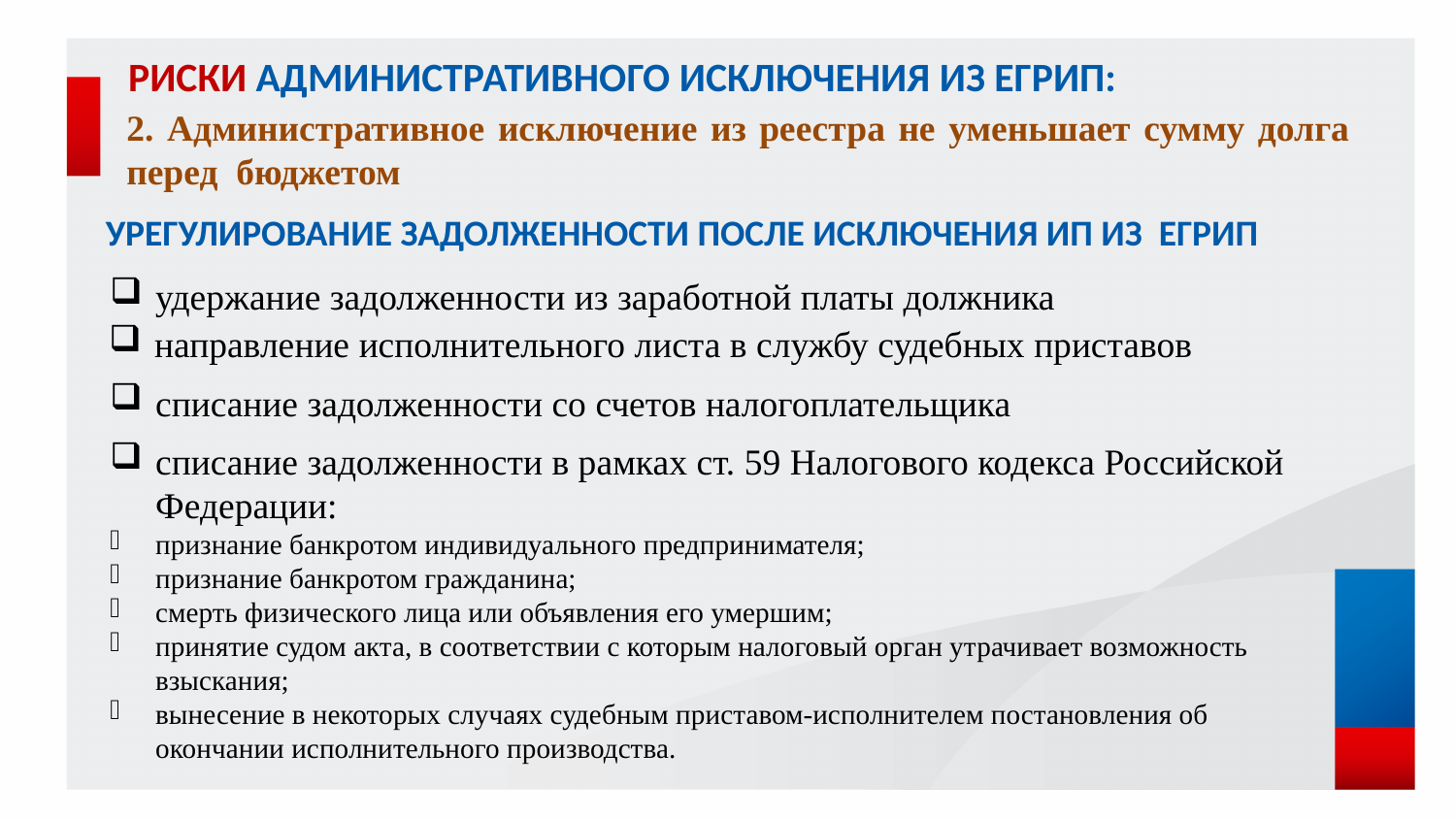

Риски административного исключения из егрип:

2. Административное исключение из реестра не уменьшает сумму долга перед  бюджетом

УРЕГУЛИРОВАНИЕ ЗАДОЛЖЕННОСТИ ПОСЛЕ ИСКЛЮЧЕНИЯ ИП ИЗ  ЕГРИП
удержание задолженности из заработной платы должника

направление исполнительного листа в службу судебных приставов
списание задолженности со счетов налогоплательщика
списание задолженности в рамках ст. 59 Налогового кодекса Российской Федерации:
признание банкротом индивидуального предпринимателя;
признание банкротом гражданина;
смерть физического лица или объявления его умершим;
принятие судом акта, в соответствии с которым налоговый орган утрачивает возможность взыскания;
вынесение в некоторых случаях судебным приставом-исполнителем постановления об окончании исполнительного производства.